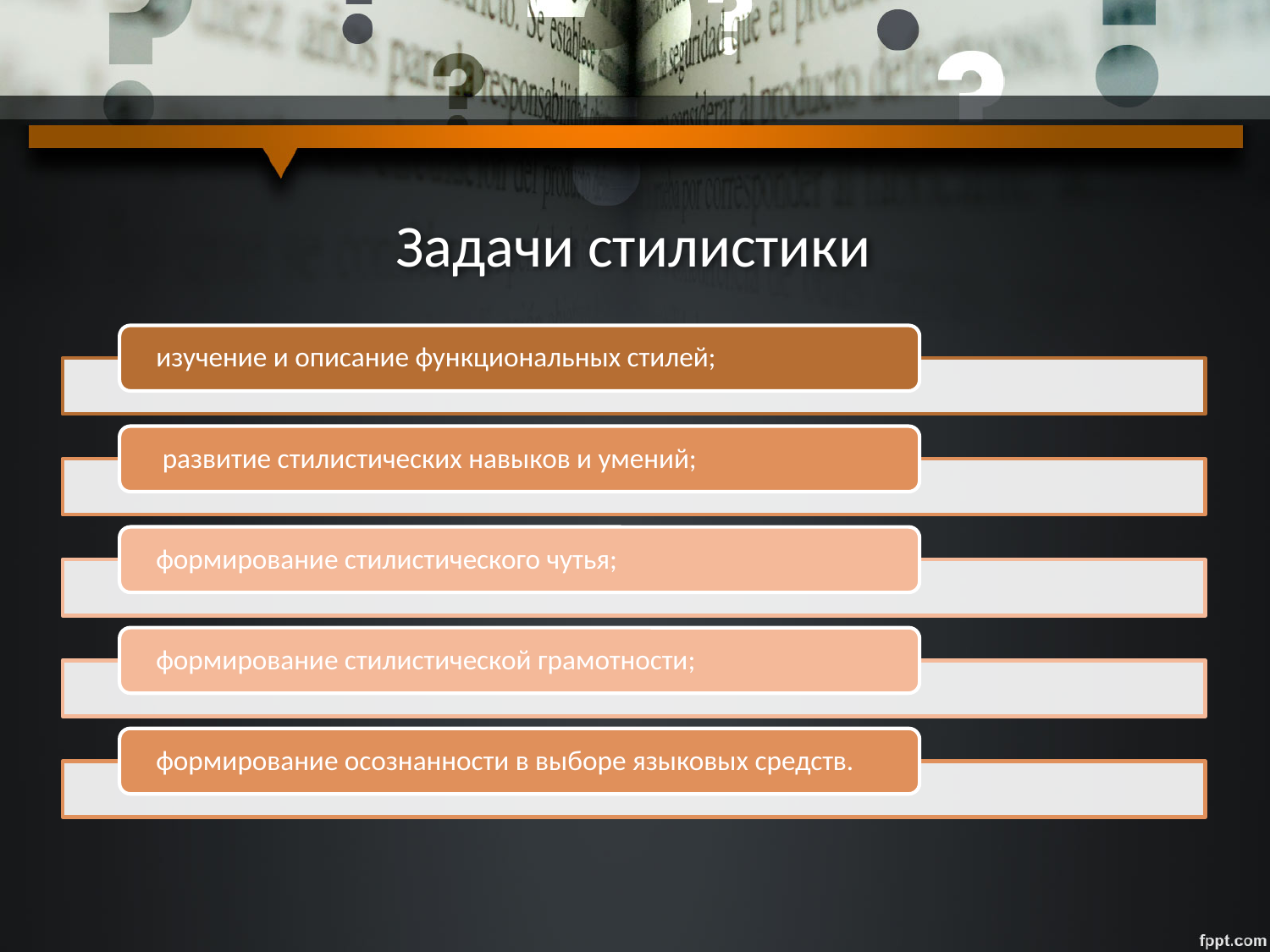

# Задачи стилистики
изучение и описание функциональных стилей;
 развитие стилистических навыков и умений;
формирование стилистического чутья;
формирование стилистической грамотности;
формирование осознанности в выборе языковых средств.